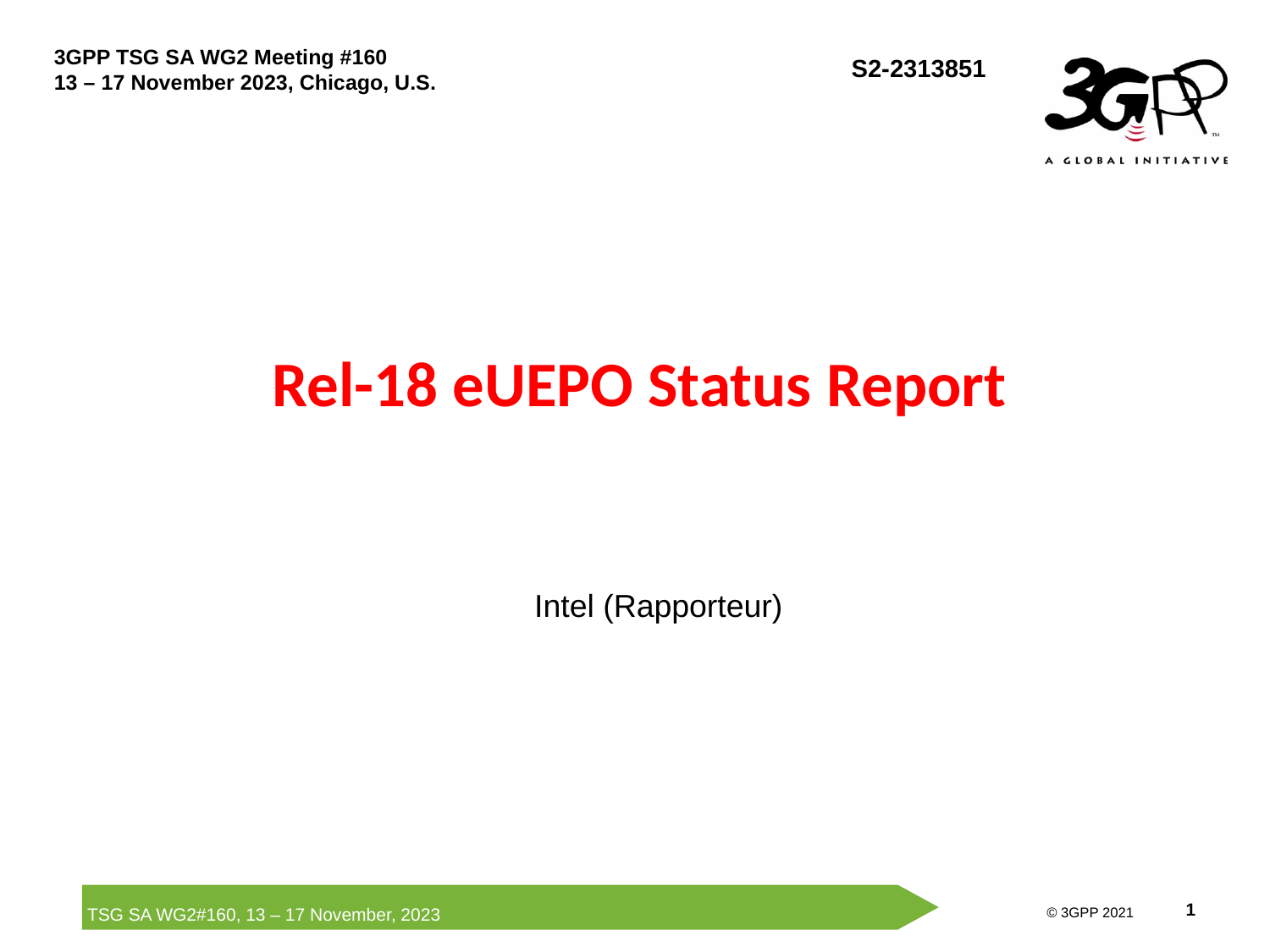

# Rel-18 eUEPO Status Report
Intel (Rapporteur)